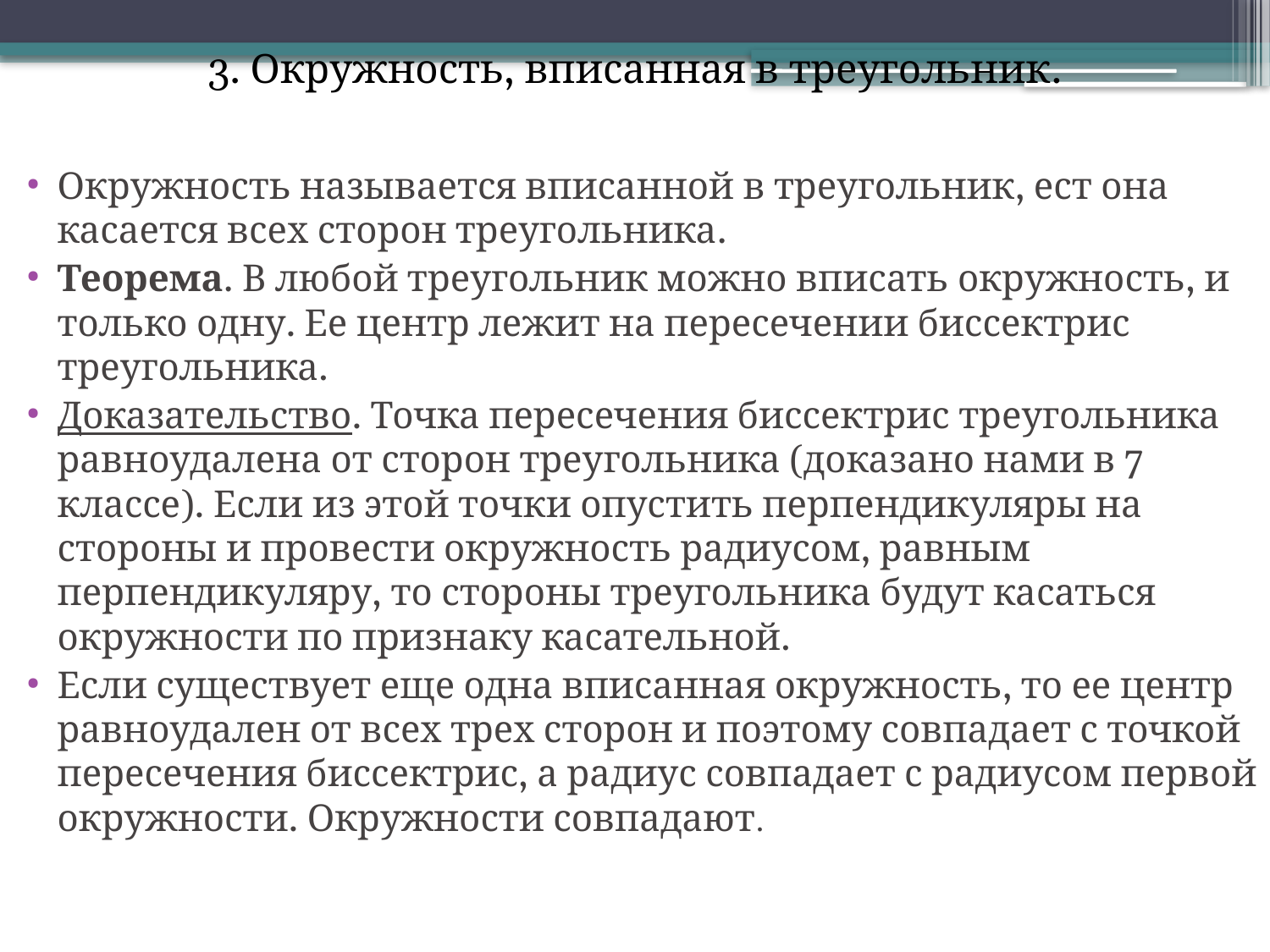

# 3. Окружность, вписанная в треугольник.
Окружность называется вписанной в треугольник, ест она касается всех сторон треугольника.
Теорема. В любой треугольник можно вписать окружность, и только одну. Ее центр лежит на пересечении биссектрис треугольника.
Доказательство. Точка пересечения биссектрис треугольника равноудалена от сторон треугольника (доказано нами в 7 классе). Если из этой точки опустить перпендикуляры на стороны и провести окружность радиусом, равным перпендикуляру, то стороны треугольника будут касаться окружности по признаку касательной.
Если существует еще одна вписанная окружность, то ее центр равноудален от всех трех сторон и поэтому совпадает с точкой пересечения биссектрис, а радиус совпадает с радиусом первой окружности. Окружности совпадают.